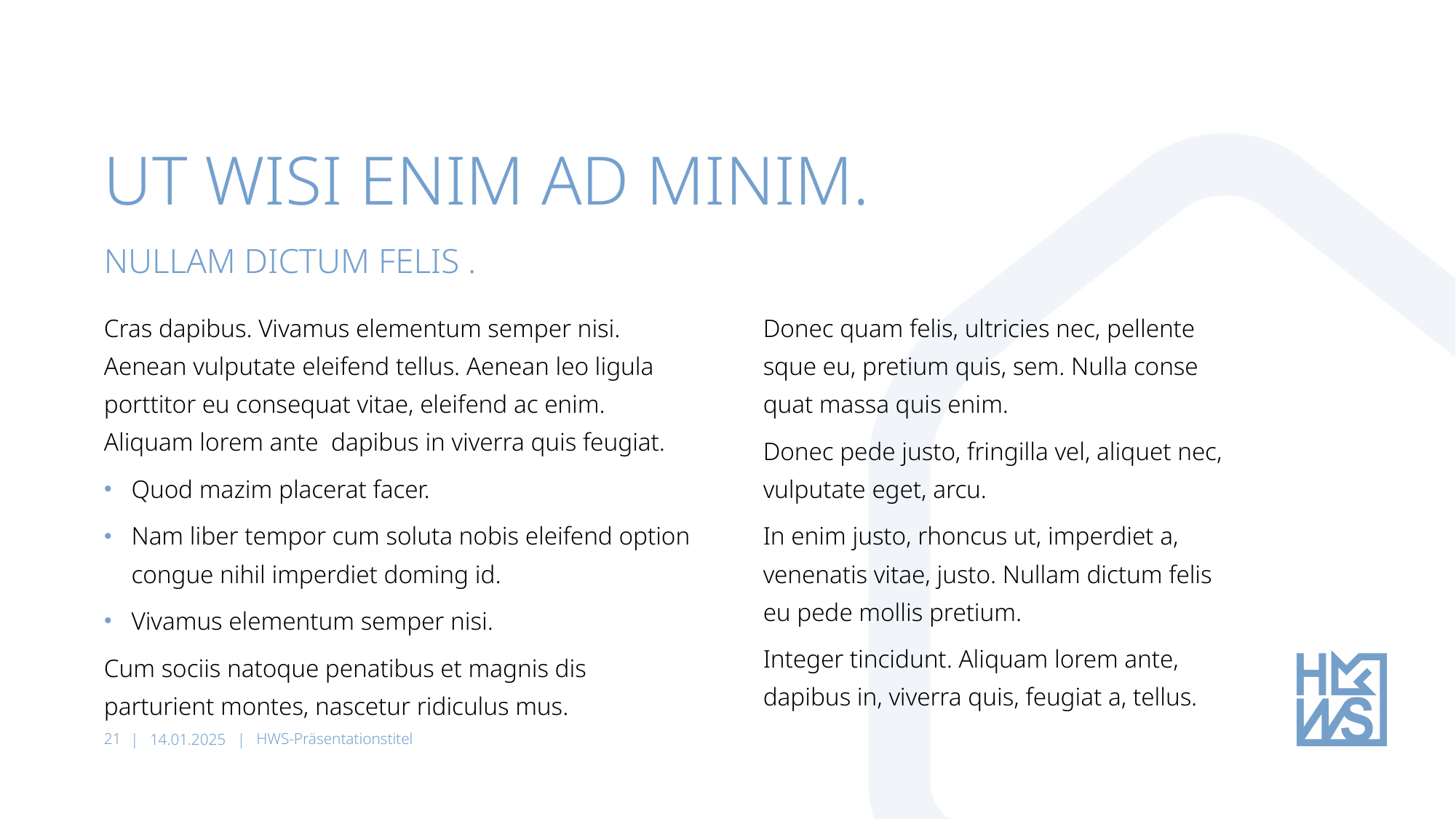

# Ut wisi enim ad minim.
Nullam dictum felis .
Cras dapibus. Vivamus elementum semper nisi. Aenean vulputate eleifend tellus. Aenean leo ligula porttitor eu consequat vitae, eleifend ac enim. Aliquam lorem ante  dapibus in viverra quis feugiat.
Quod mazim placerat facer.
Nam liber tempor cum soluta nobis eleifend option congue nihil imperdiet doming id.
Vivamus elementum semper nisi.
Cum sociis natoque penatibus et magnis dis parturient montes, nascetur ridiculus mus.
Donec quam felis, ultricies nec, pellente sque eu, pretium quis, sem. Nulla conse quat massa quis enim.
Donec pede justo, fringilla vel, aliquet nec, vulputate eget, arcu.
In enim justo, rhoncus ut, imperdiet a, venenatis vitae, justo. Nullam dictum felis eu pede mollis pretium.
Integer tincidunt. Aliquam lorem ante, dapibus in, viverra quis, feugiat a, tellus.
21
14.01.2025
HWS-Präsentationstitel